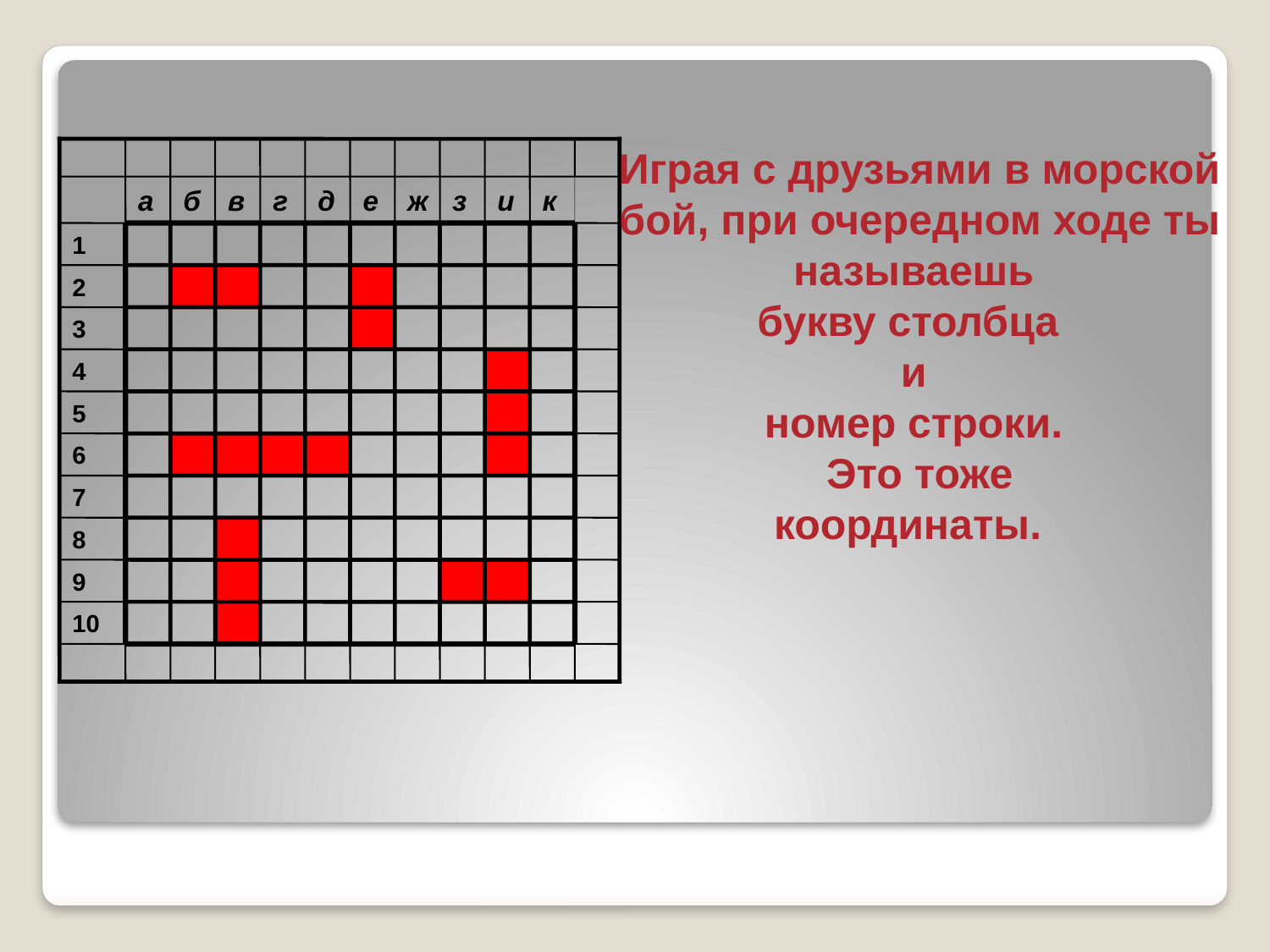

Играя с друзьями в морской бой, при очередном ходе ты называешь
букву столбца
и
номер строки.
Это тоже
координаты.

а
б
в
г
д
е
ж
з
и
к

1

2

3

4

5

6

7

8

9

10

#